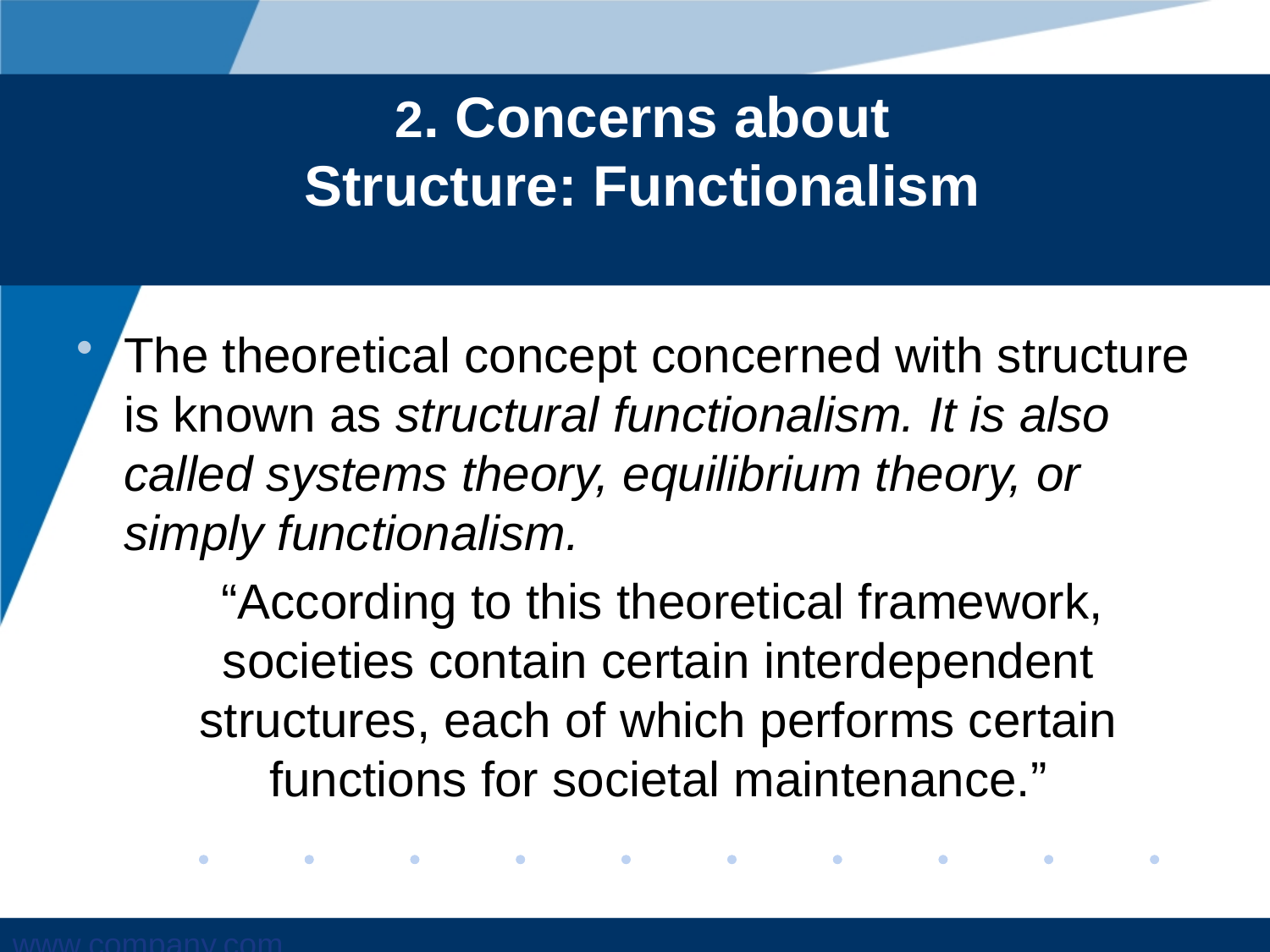

# 2. Concerns about Structure: Functionalism
The theoretical concept concerned with structure is known as structural functionalism. It is also called systems theory, equilibrium theory, or simply functionalism.
    “According to this theoretical framework, societies contain certain interdependent structures, each of which performs certain functions for societal maintenance.”